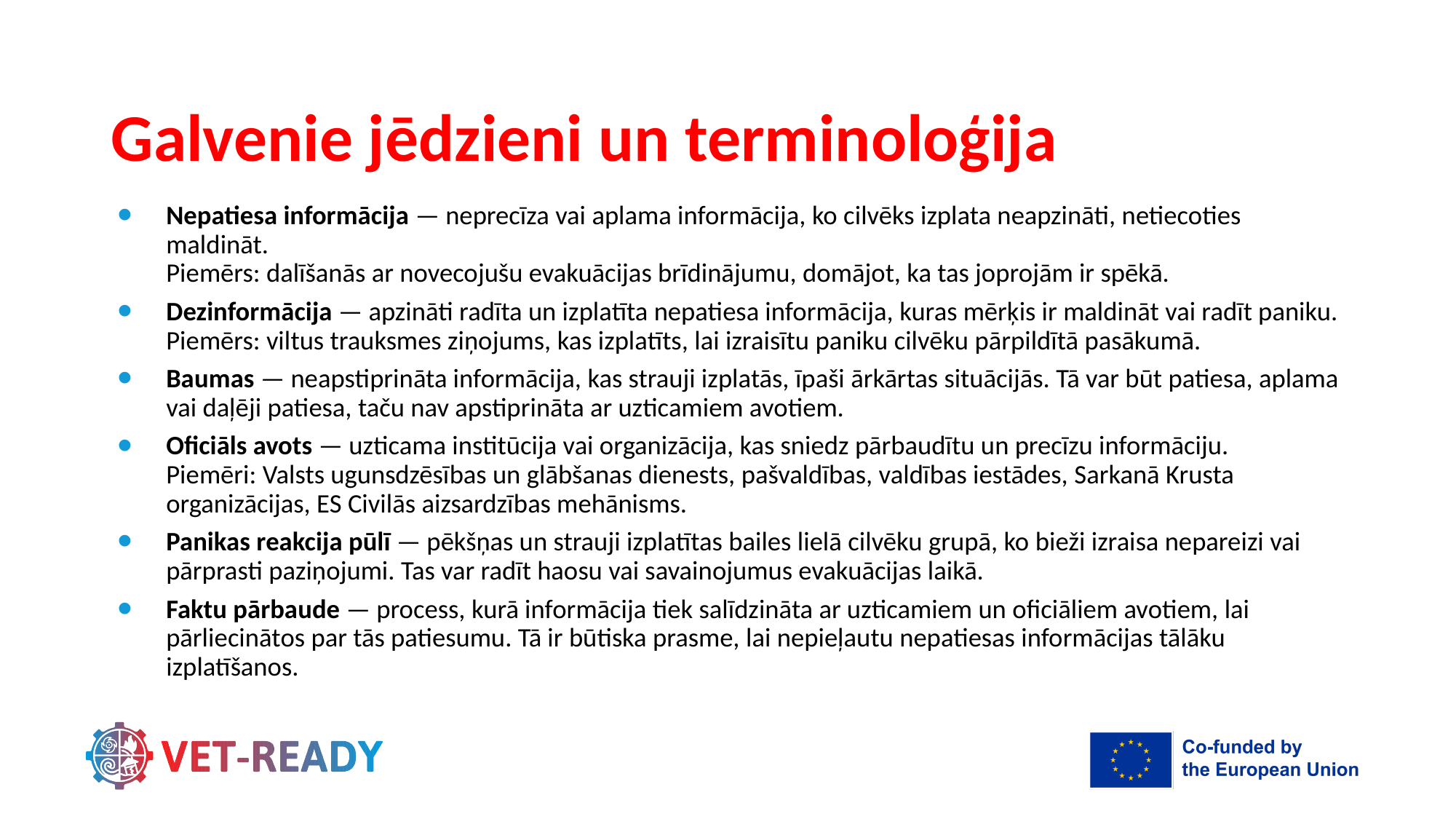

# Galvenie jēdzieni un terminoloģija
Nepatiesa informācija — neprecīza vai aplama informācija, ko cilvēks izplata neapzināti, netiecoties maldināt.
Piemērs: dalīšanās ar novecojušu evakuācijas brīdinājumu, domājot, ka tas joprojām ir spēkā.
Dezinformācija — apzināti radīta un izplatīta nepatiesa informācija, kuras mērķis ir maldināt vai radīt paniku.
Piemērs: viltus trauksmes ziņojums, kas izplatīts, lai izraisītu paniku cilvēku pārpildītā pasākumā.
Baumas — neapstiprināta informācija, kas strauji izplatās, īpaši ārkārtas situācijās. Tā var būt patiesa, aplama vai daļēji patiesa, taču nav apstiprināta ar uzticamiem avotiem.
Oficiāls avots — uzticama institūcija vai organizācija, kas sniedz pārbaudītu un precīzu informāciju.
Piemēri: Valsts ugunsdzēsības un glābšanas dienests, pašvaldības, valdības iestādes, Sarkanā Krusta organizācijas, ES Civilās aizsardzības mehānisms.
Panikas reakcija pūlī — pēkšņas un strauji izplatītas bailes lielā cilvēku grupā, ko bieži izraisa nepareizi vai pārprasti paziņojumi. Tas var radīt haosu vai savainojumus evakuācijas laikā.
Faktu pārbaude — process, kurā informācija tiek salīdzināta ar uzticamiem un oficiāliem avotiem, lai pārliecinātos par tās patiesumu. Tā ir būtiska prasme, lai nepieļautu nepatiesas informācijas tālāku izplatīšanos.